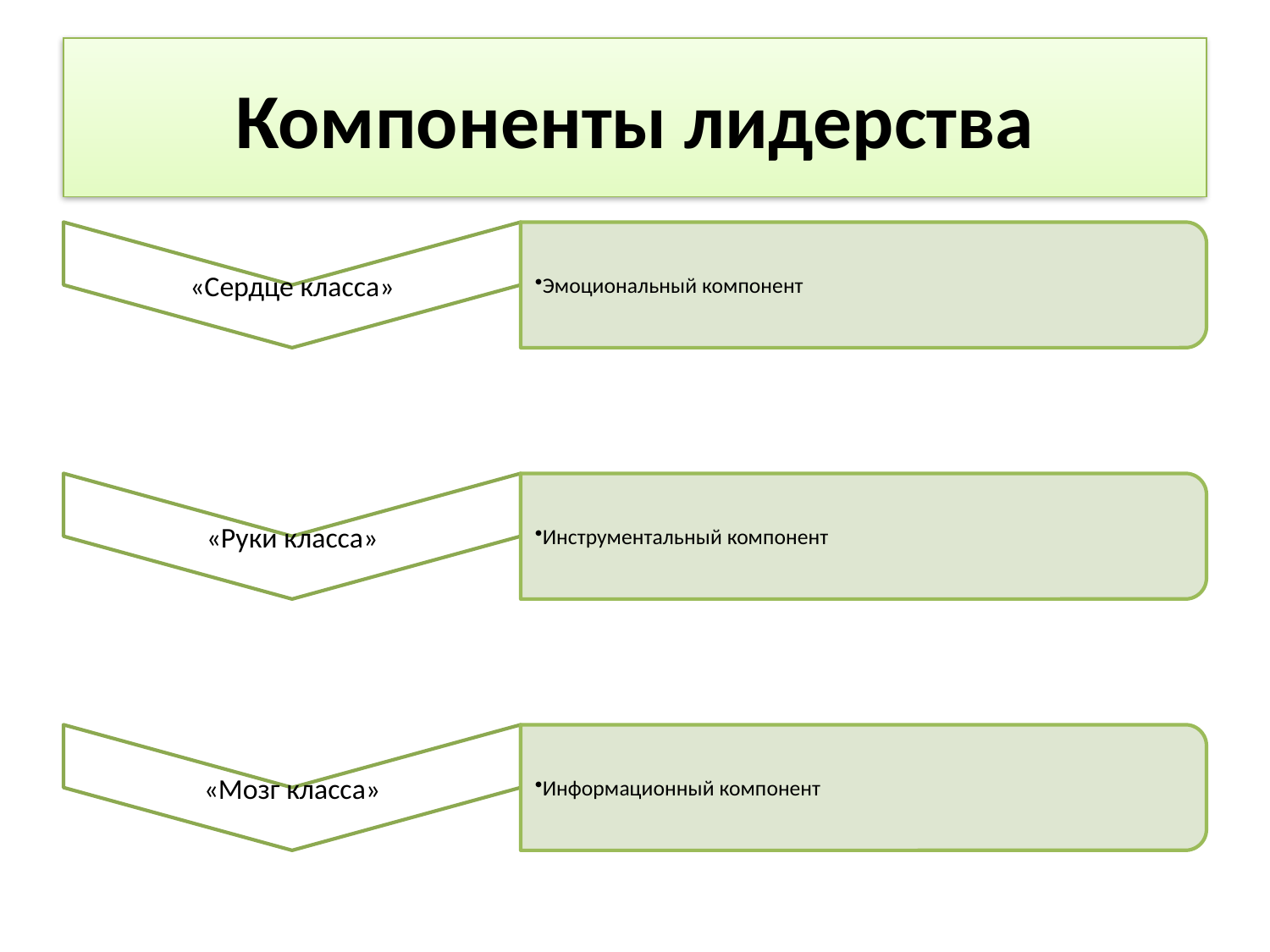

# Компоненты лидерства
«Сердце класса»
Эмоциональный компонент
«Руки класса»
Инструментальный компонент
«Мозг класса»
Информационный компонент